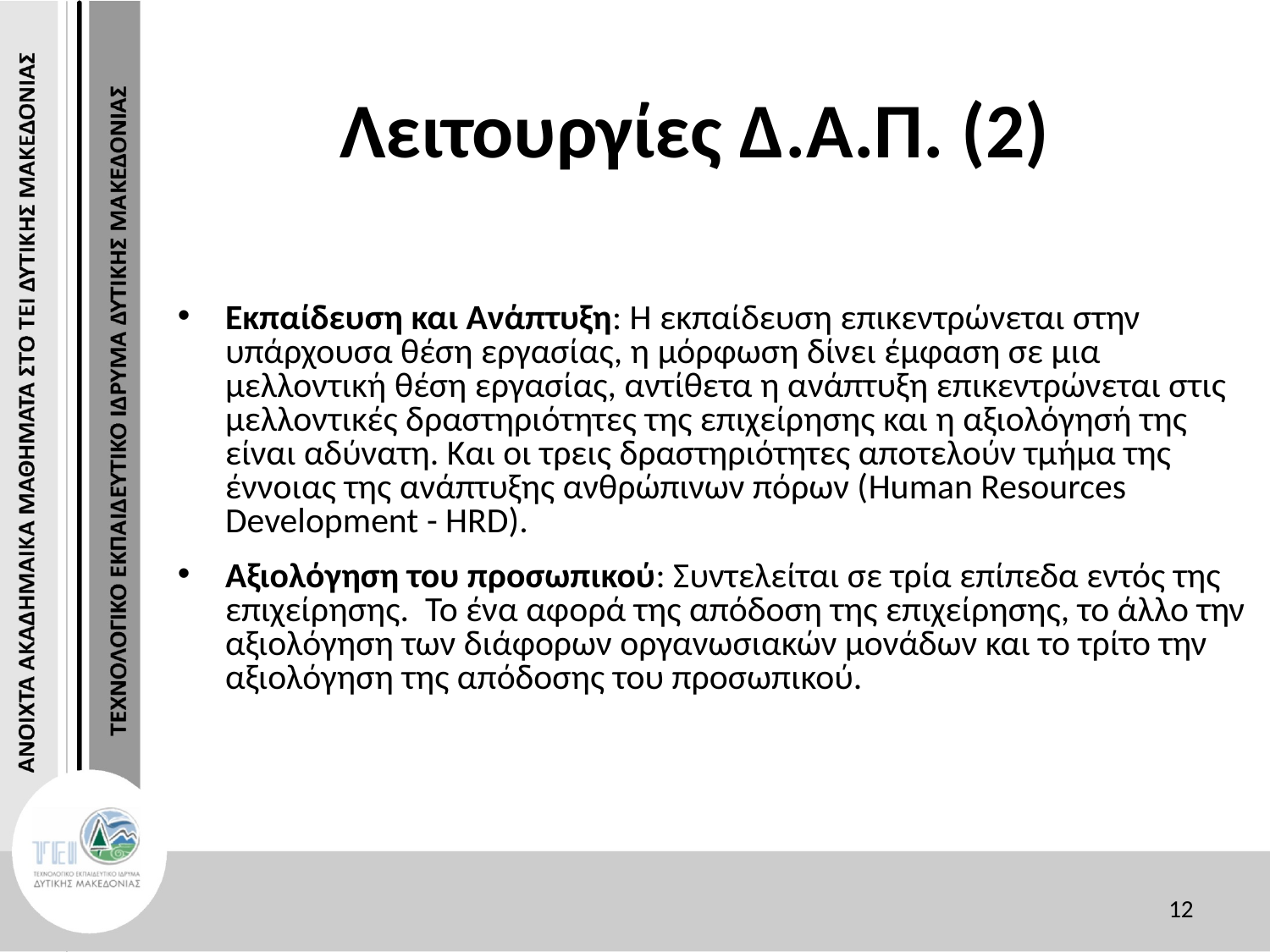

# Λειτουργίες Δ.Α.Π. (2)
Εκπαίδευση και Ανάπτυξη: Η εκπαίδευση επικεντρώνεται στην υπάρχουσα θέση εργασίας, η μόρφωση δίνει έμφαση σε μια μελλοντική θέση εργασίας, αντίθετα η ανάπτυξη επικεντρώνεται στις μελλοντικές δραστηριότητες της επιχείρησης και η αξιολόγησή της είναι αδύνατη. Και οι τρεις δραστηριότητες αποτελούν τμήμα της έννοιας της ανάπτυξης ανθρώπινων πόρων (Human Resources Development - HRD).
Αξιολόγηση του προσωπικού: Συντελείται σε τρία επίπεδα εντός της επιχείρησης.  Το ένα αφορά της απόδοση της επιχείρησης, το άλλο την αξιολόγηση των διάφορων οργανωσιακών μονάδων και το τρίτο την αξιολόγηση της απόδοσης του προσωπικού.

12